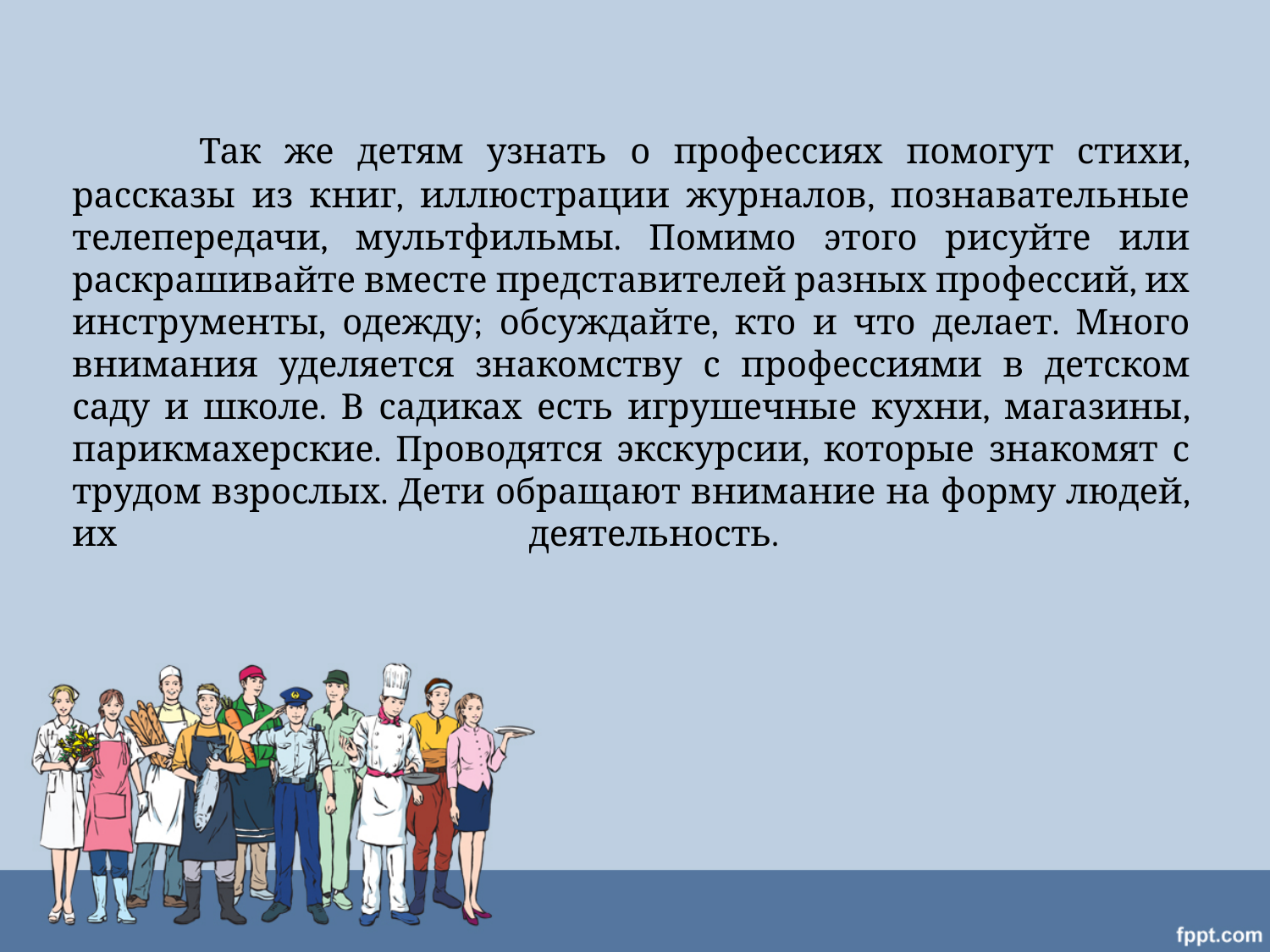

# Так же детям узнать о профессиях помогут стихи, рассказы из книг, иллюстрации журналов, познавательные телепередачи, мультфильмы. Помимо этого рисуйте или раскрашивайте вместе представителей разных профессий, их инструменты, одежду; обсуждайте, кто и что делает. Много внимания уделяется знакомству с профессиями в детском саду и школе. В садиках есть игрушечные кухни, магазины, парикмахерские. Проводятся экскурсии, которые знакомят с трудом взрослых. Дети обращают внимание на форму людей, их деятельность.